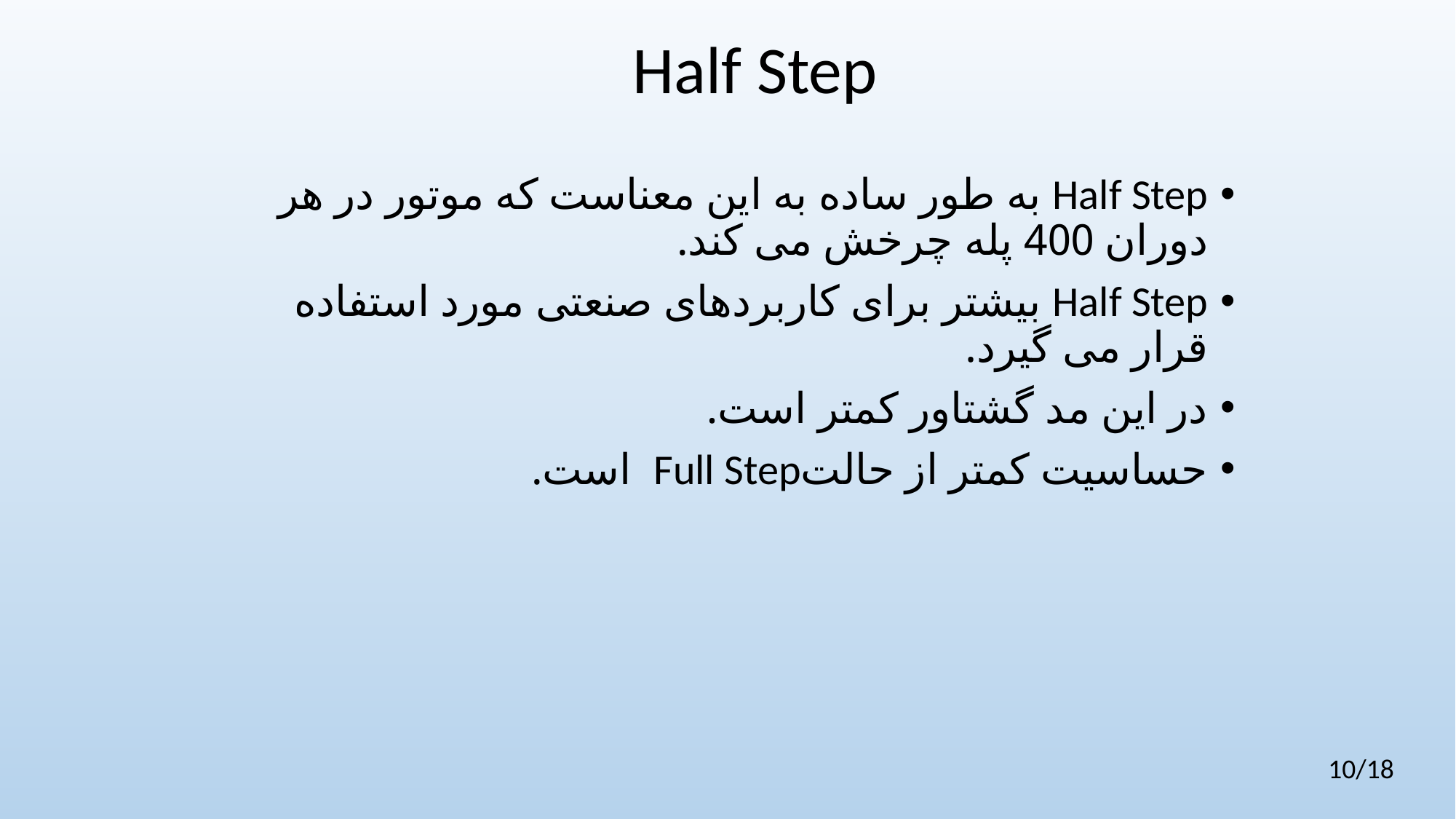

Half Step
Half Step به طور ساده به این معناست که موتور در هر دوران 400 پله چرخش می کند.
Half Step بیشتر برای کاربردهای صنعتی مورد استفاده قرار می گیرد.
در این مد گشتاور کمتر است.
حساسیت کمتر از حالتFull Step  است.
10/18